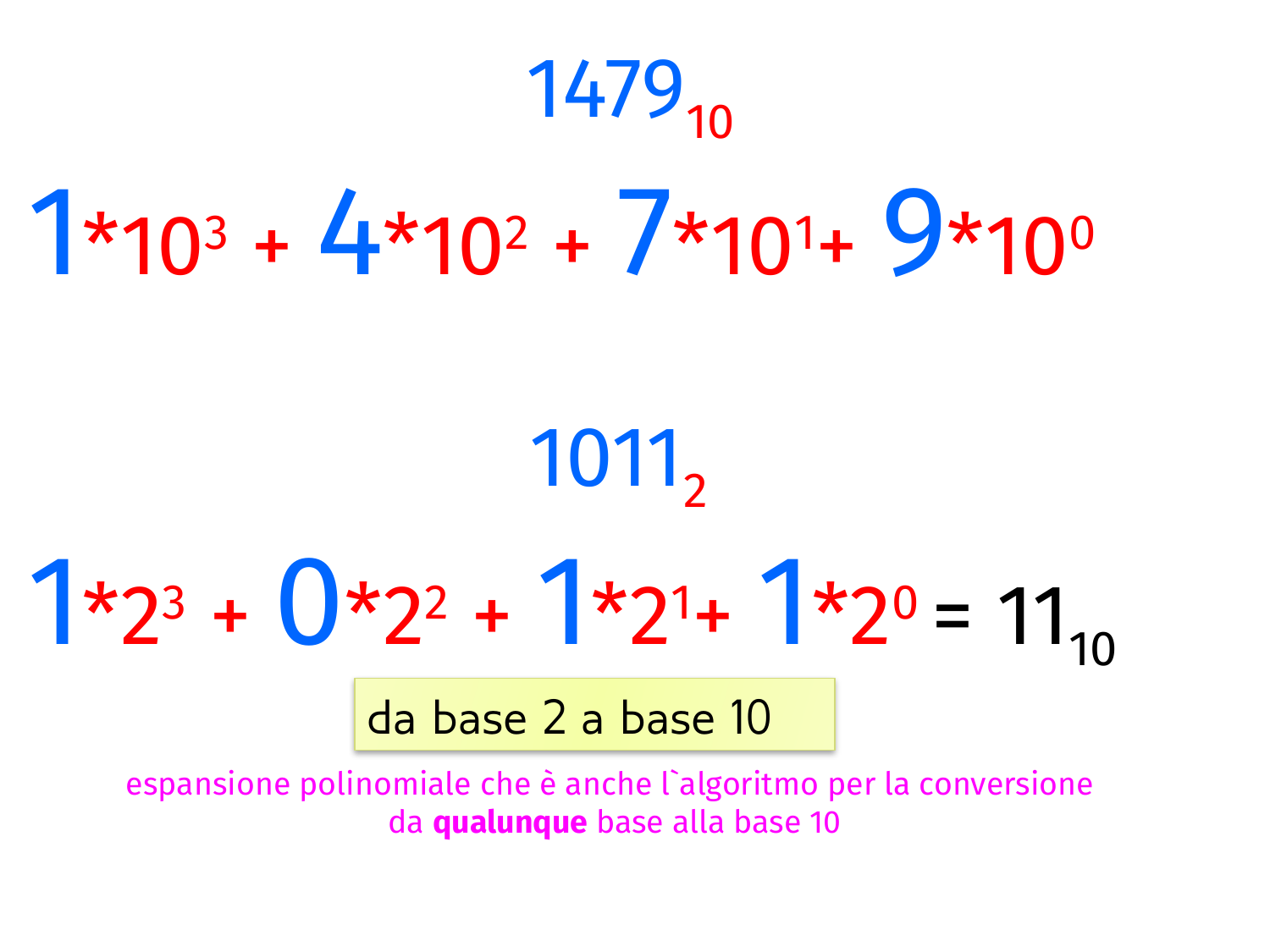

147910
1*103 + 4*102 + 7*101+ 9*100

10112
1*23 + 0*22 + 1*21+ 1*20 = 1110

da base 2 a base 10
espansione polinomiale che è anche l`algoritmo per la conversione
da qualunque base alla base 10